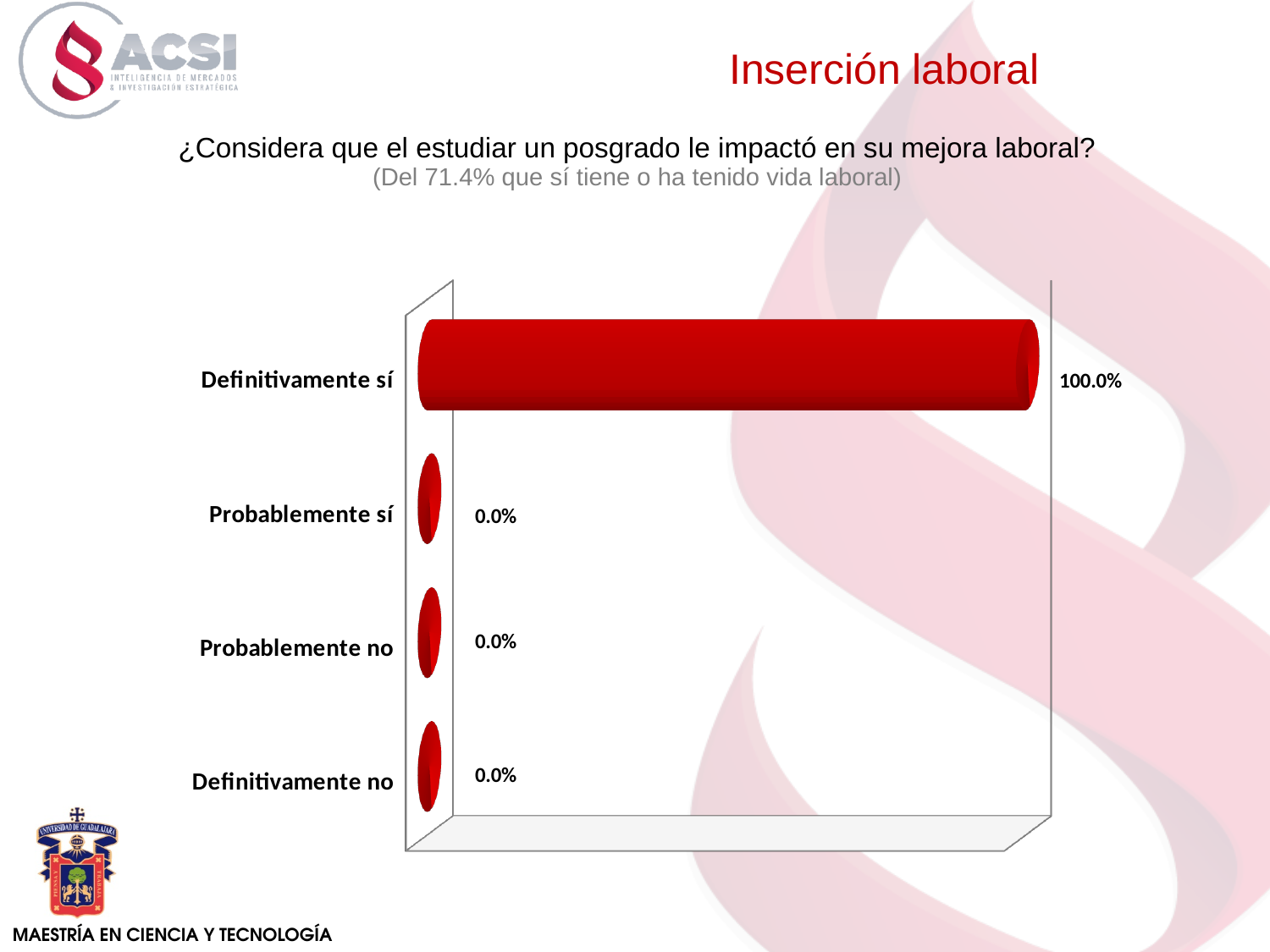

Inserción laboral
¿Considera que el estudiar un posgrado le impactó en su mejora laboral?
(Del 71.4% que sí tiene o ha tenido vida laboral)

[unsupported chart]